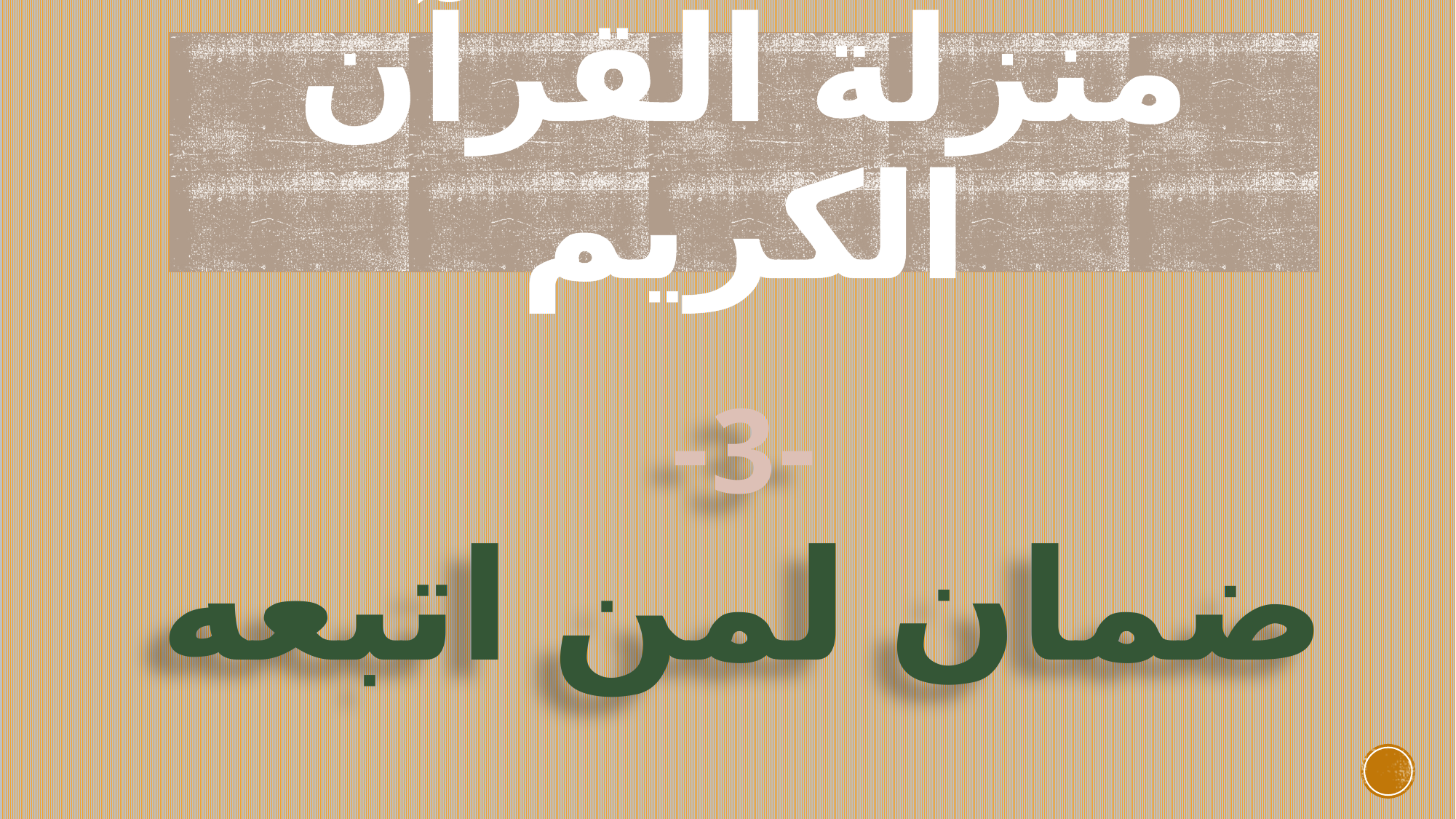

# منزلة القرآن الكريم

-3-
ضمان لمن اتبعه